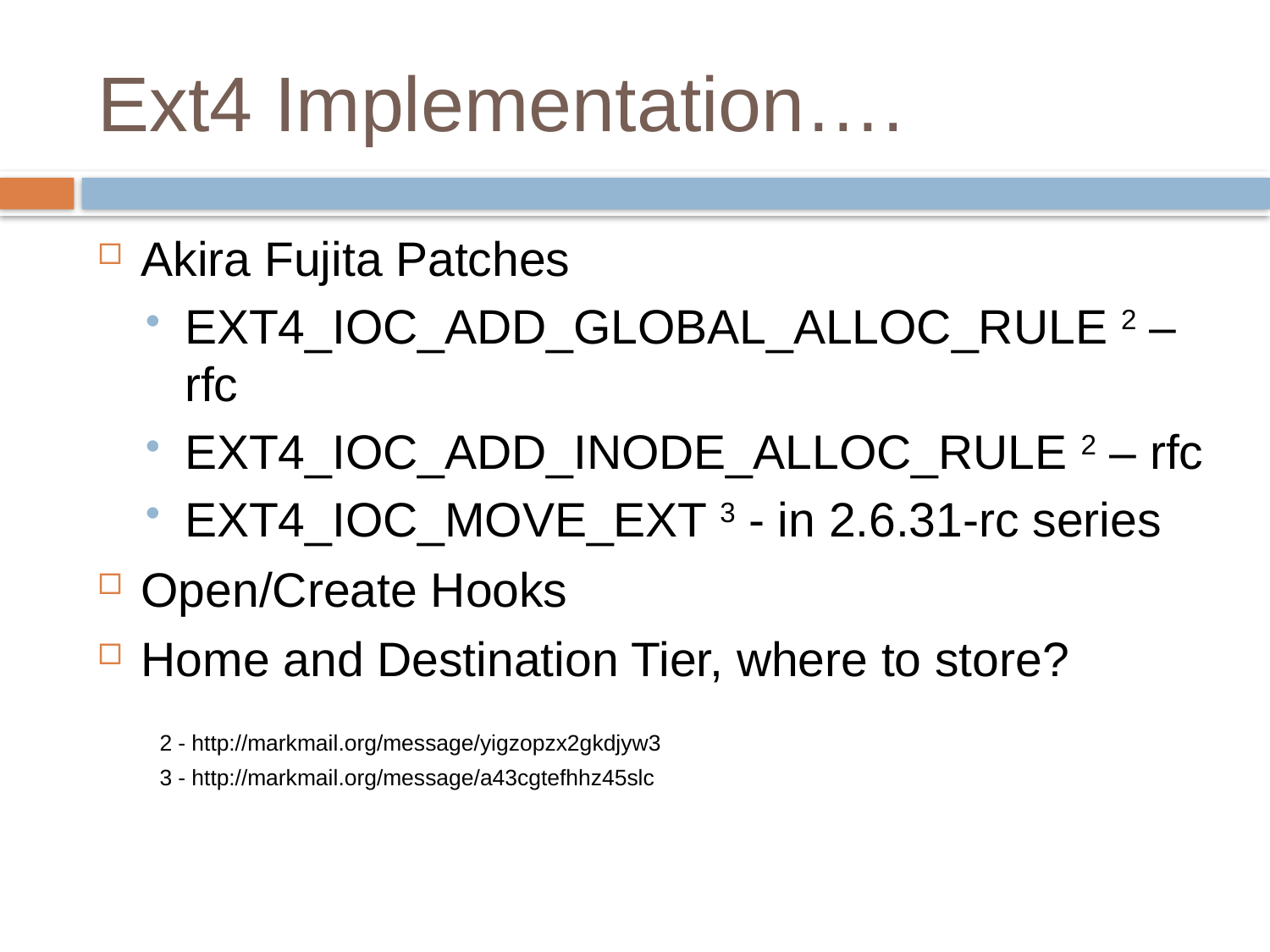

# Ext4 Implementation….
Akira Fujita Patches
EXT4_IOC_ADD_GLOBAL_ALLOC_RULE 2 – rfc
EXT4_IOC_ADD_INODE_ALLOC_RULE 2 – rfc
EXT4_IOC_MOVE_EXT 3 - in 2.6.31-rc series
Open/Create Hooks
Home and Destination Tier, where to store?

  2 - http://markmail.org/message/yigzopzx2gkdjyw3
  3 - http://markmail.org/message/a43cgtefhhz45slc